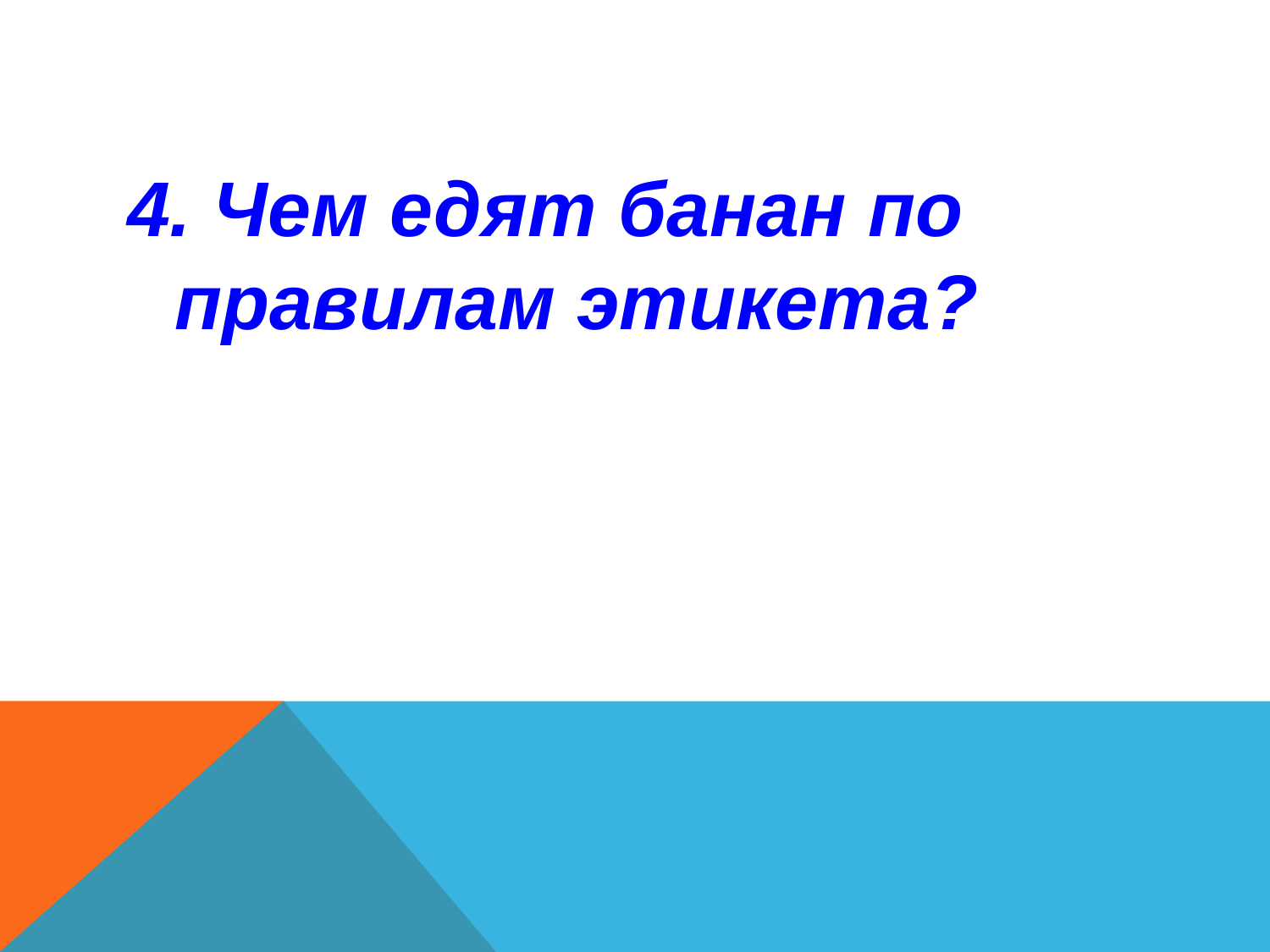

4. Чем едят банан по правилам этикета?